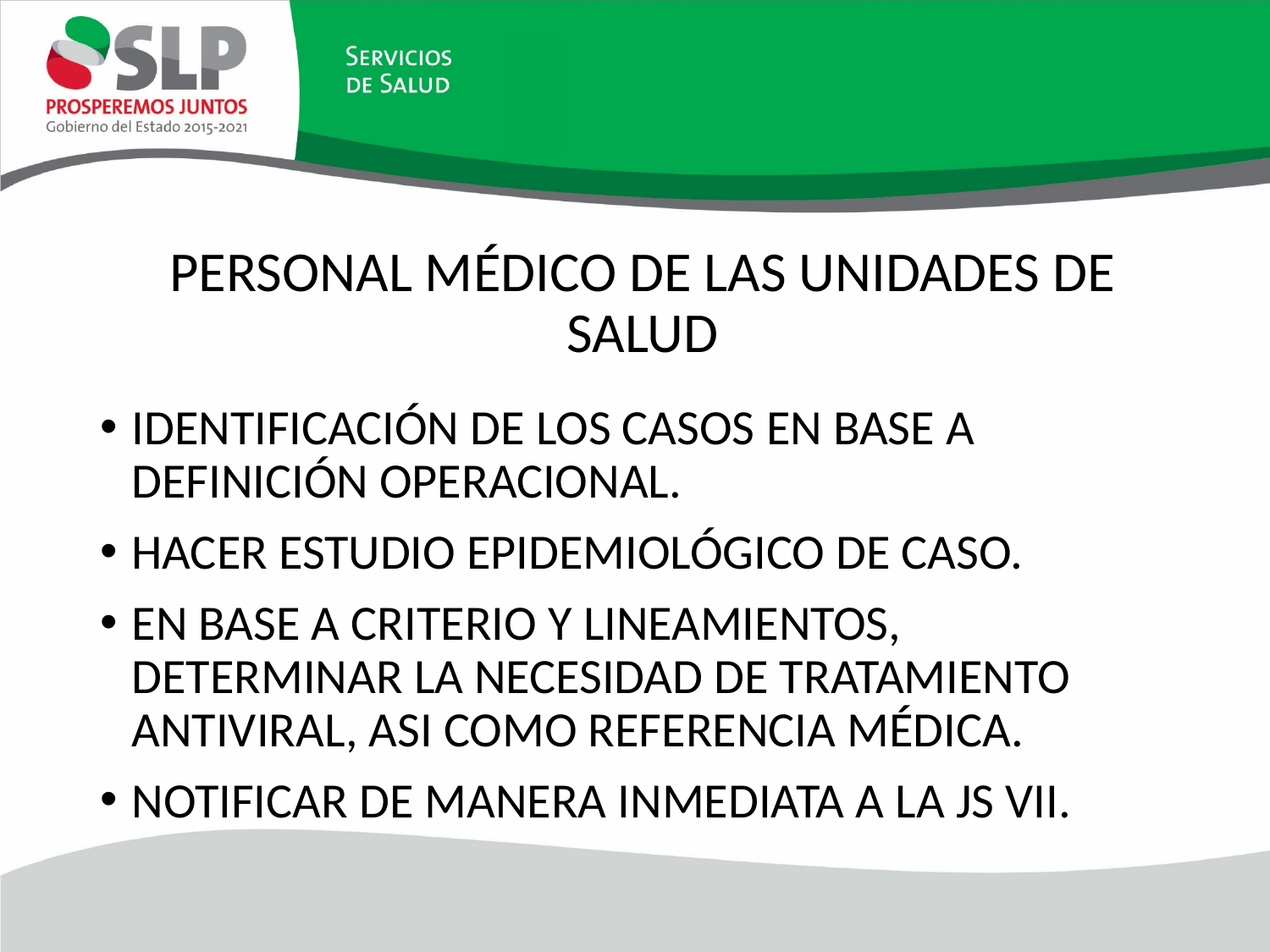

# PERSONAL MÉDICO DE LAS UNIDADES DE SALUD
IDENTIFICACIÓN DE LOS CASOS EN BASE A DEFINICIÓN OPERACIONAL.
HACER ESTUDIO EPIDEMIOLÓGICO DE CASO.
EN BASE A CRITERIO Y LINEAMIENTOS, DETERMINAR LA NECESIDAD DE TRATAMIENTO ANTIVIRAL, ASI COMO REFERENCIA MÉDICA.
NOTIFICAR DE MANERA INMEDIATA A LA JS VII.